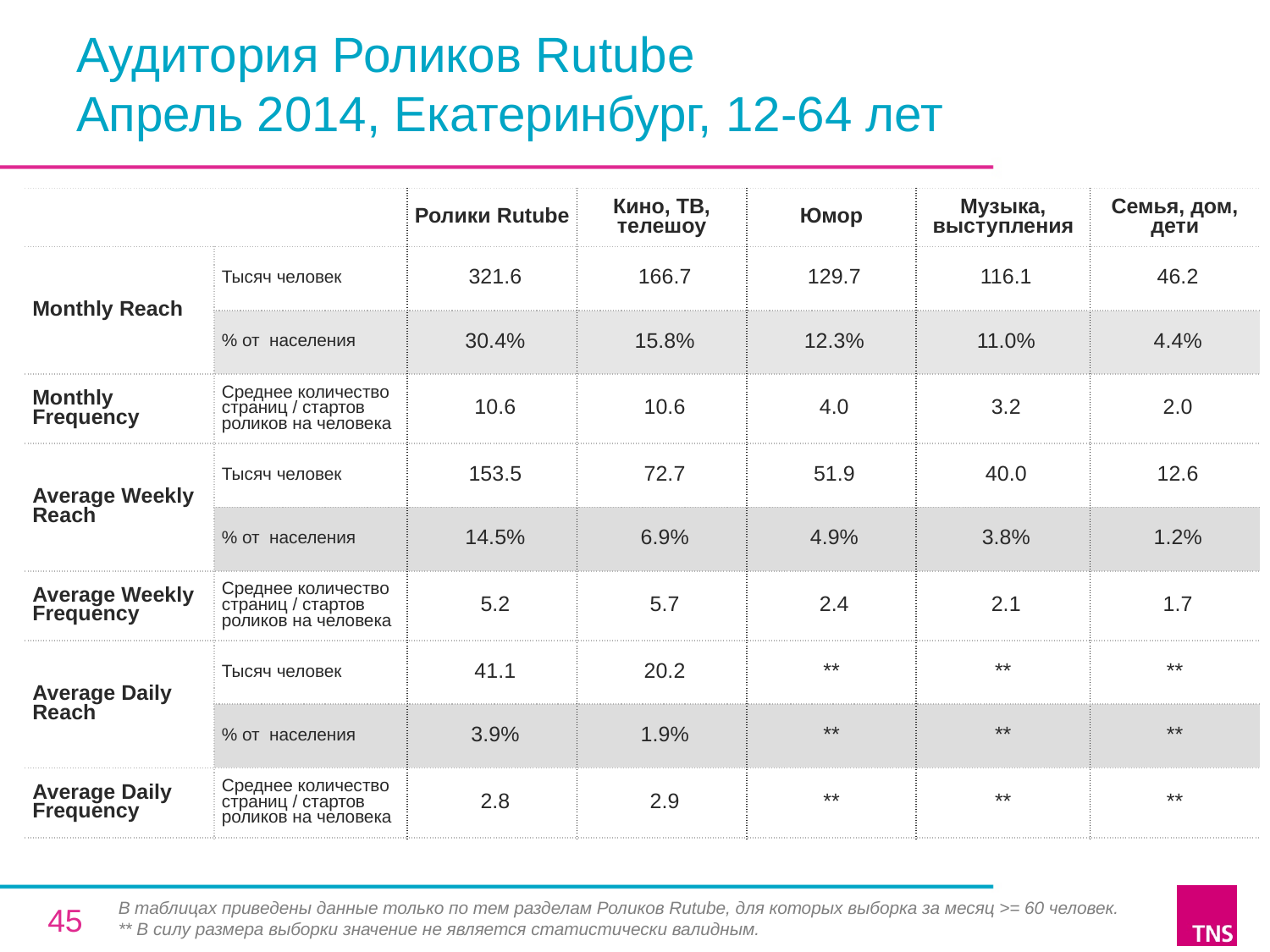

# Аудитория Роликов Rutube Апрель 2014, Екатеринбург, 12-64 лет
|  |  | Ролики Rutube | Кино, ТВ, телешоу | Юмор | Музыка, выступления | Семья, дом, дети |
| --- | --- | --- | --- | --- | --- | --- |
| Monthly Reach | Тысяч человек | 321.6 | 166.7 | 129.7 | 116.1 | 46.2 |
|  | % от населения | 30.4% | 15.8% | 12.3% | 11.0% | 4.4% |
| Monthly Frequency | Среднее количество страниц / стартов роликов на человека | 10.6 | 10.6 | 4.0 | 3.2 | 2.0 |
| Average Weekly Reach | Тысяч человек | 153.5 | 72.7 | 51.9 | 40.0 | 12.6 |
|  | % от населения | 14.5% | 6.9% | 4.9% | 3.8% | 1.2% |
| Average Weekly Frequency | Среднее количество страниц / стартов роликов на человека | 5.2 | 5.7 | 2.4 | 2.1 | 1.7 |
| Average Daily Reach | Тысяч человек | 41.1 | 20.2 | \*\* | \*\* | \*\* |
|  | % от населения | 3.9% | 1.9% | \*\* | \*\* | \*\* |
| Average Daily Frequency | Среднее количество страниц / стартов роликов на человека | 2.8 | 2.9 | \*\* | \*\* | \*\* |
В таблицах приведены данные только по тем разделам Роликов Rutube, для которых выборка за месяц >= 60 человек.
** В силу размера выборки значение не является статистически валидным.
45